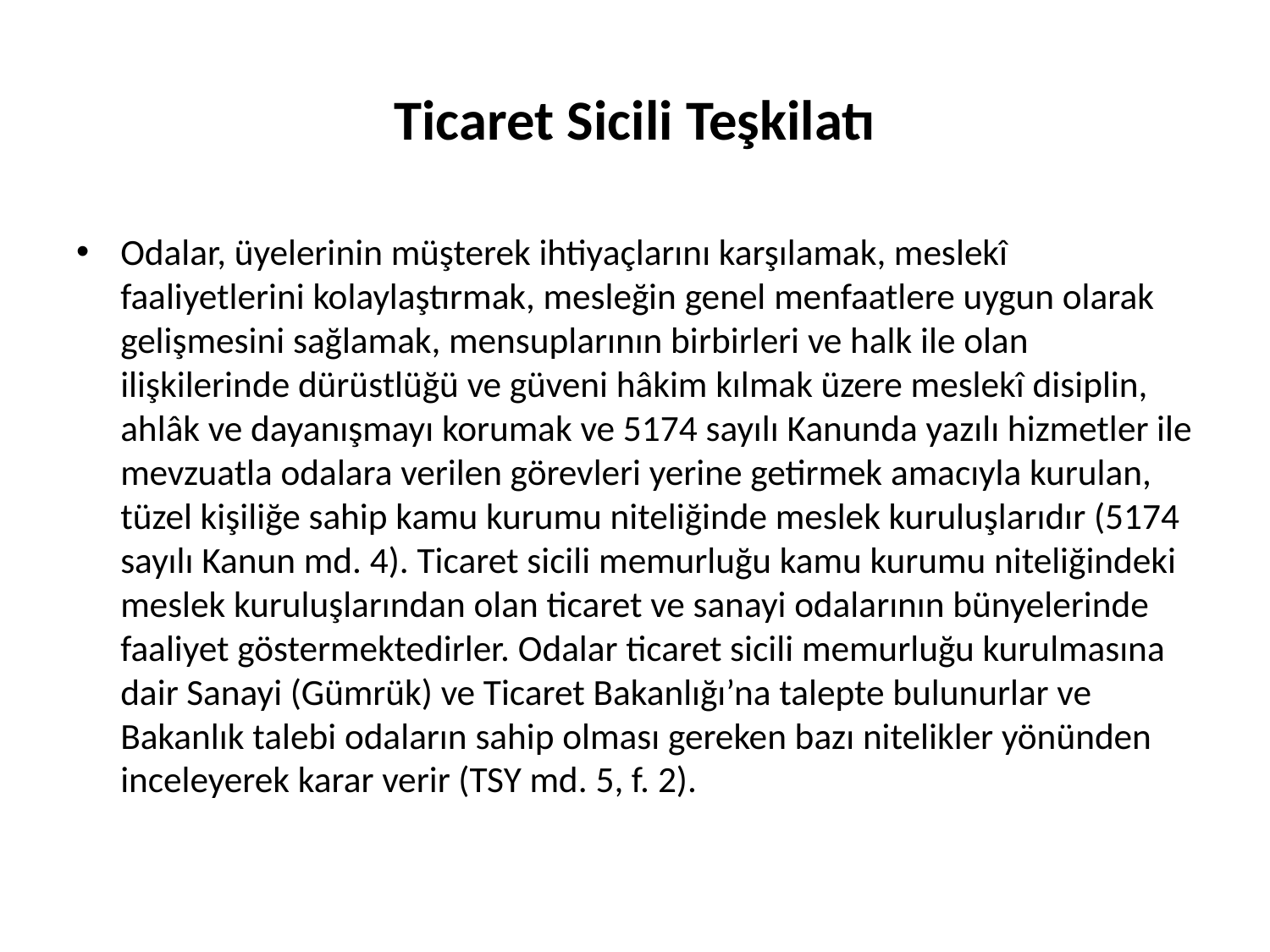

# Ticaret Sicili Teşkilatı
Odalar, üyelerinin müşterek ihtiyaçlarını karşılamak, meslekî faaliyetlerini kolaylaştırmak, mesleğin genel menfaatlere uygun olarak gelişmesini sağlamak, mensuplarının birbirleri ve halk ile olan ilişkilerinde dürüstlüğü ve güveni hâkim kılmak üzere meslekî disiplin, ahlâk ve dayanışmayı korumak ve 5174 sayılı Kanunda yazılı hizmetler ile mevzuatla odalara verilen görevleri yerine getirmek amacıyla kurulan, tüzel kişiliğe sahip kamu kurumu niteliğinde meslek kuruluşlarıdır (5174 sayılı Kanun md. 4). Ticaret sicili memurluğu kamu kurumu niteliğindeki meslek kuruluşlarından olan ticaret ve sanayi odalarının bünyelerinde faaliyet göstermektedirler. Odalar ticaret sicili memurluğu kurulmasına dair Sanayi (Gümrük) ve Ticaret Bakanlığı’na talepte bulunurlar ve Bakanlık talebi odaların sahip olması gereken bazı nitelikler yönünden inceleyerek karar verir (TSY md. 5, f. 2).